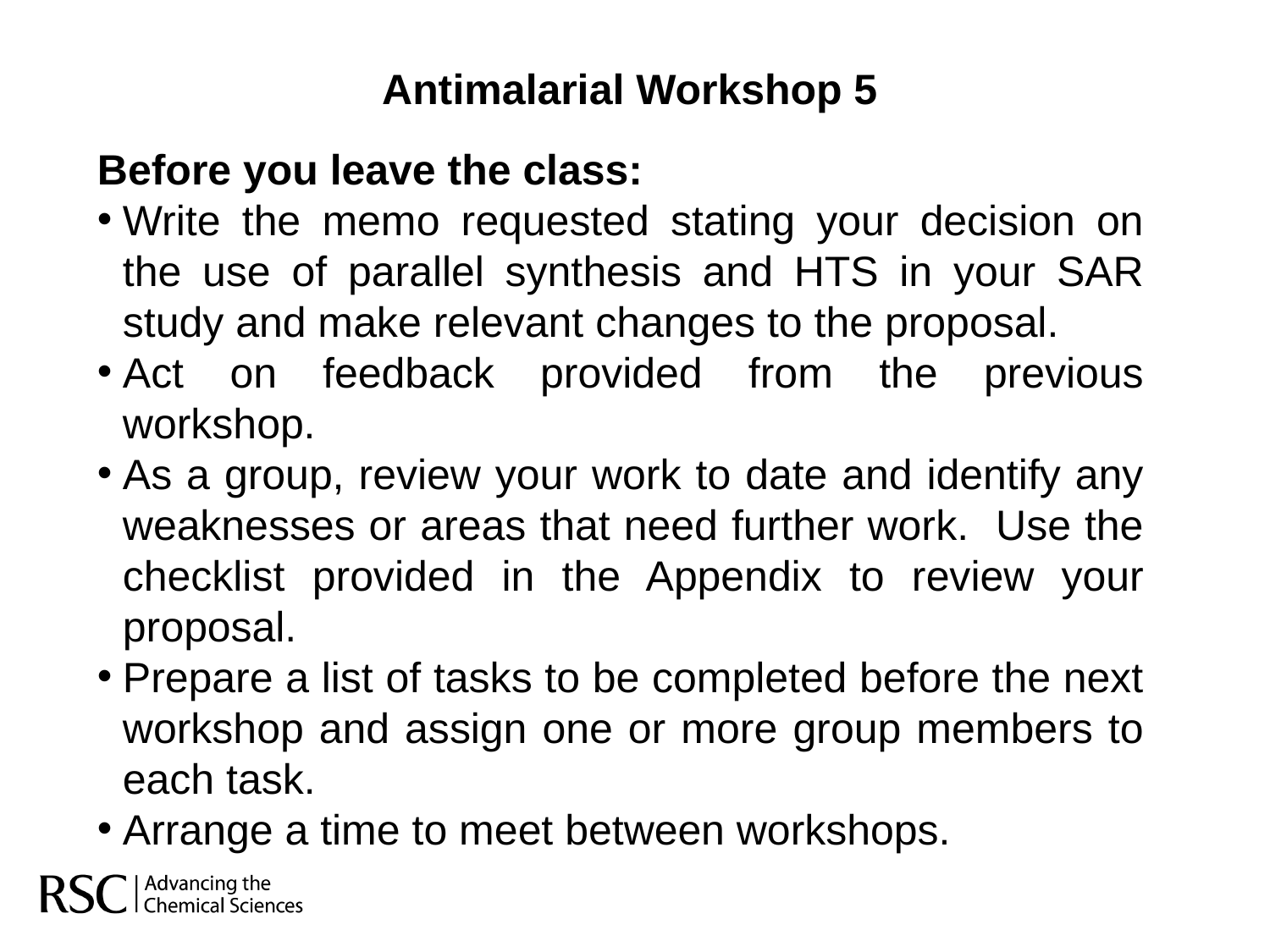

Antimalarial Workshop 5
Before you leave the class:
Write the memo requested stating your decision on the use of parallel synthesis and HTS in your SAR study and make relevant changes to the proposal.
Act on feedback provided from the previous workshop.
As a group, review your work to date and identify any weaknesses or areas that need further work.  Use the checklist provided in the Appendix to review your proposal.
Prepare a list of tasks to be completed before the next workshop and assign one or more group members to each task.
Arrange a time to meet between workshops.